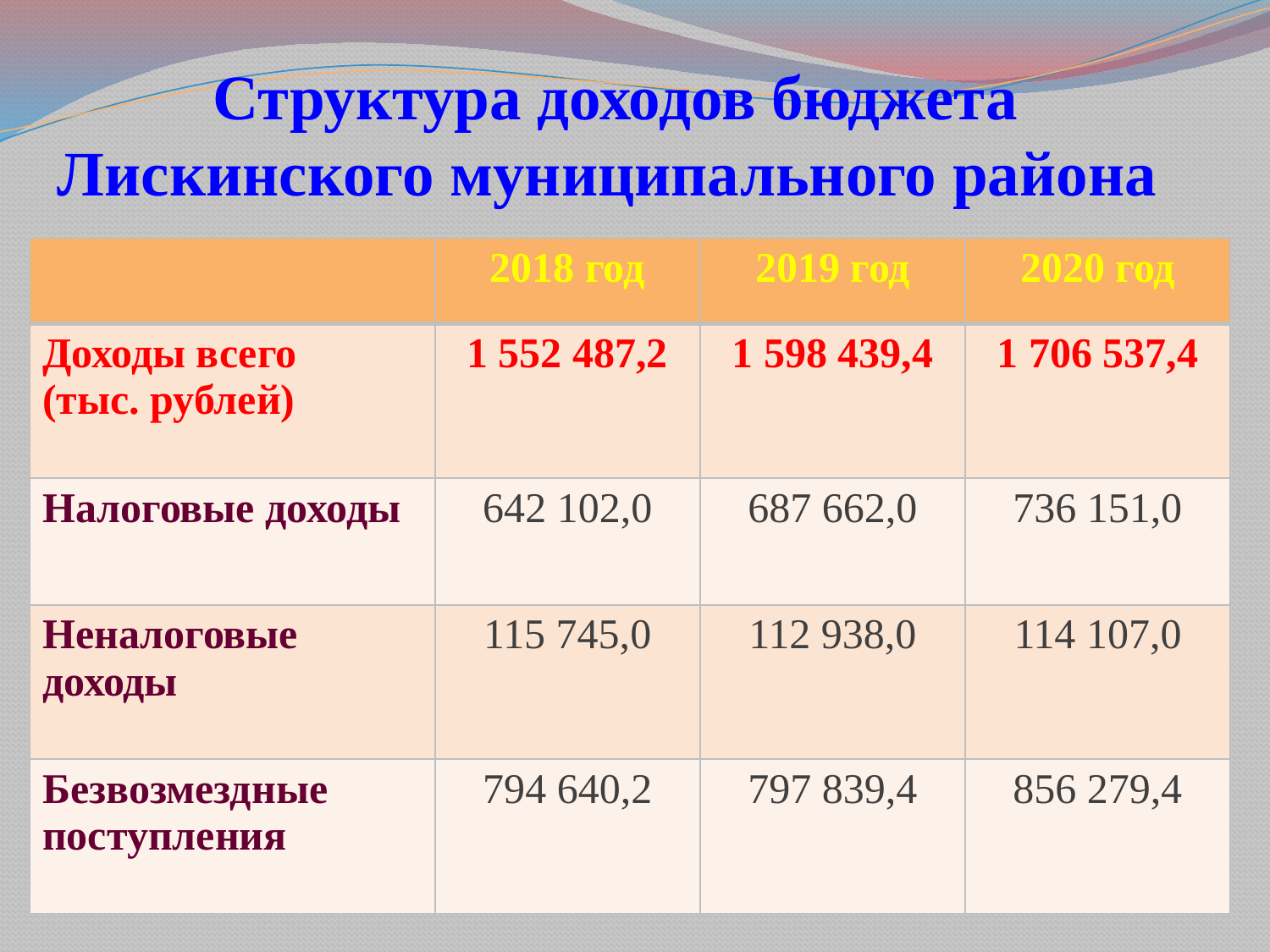

# Структура доходов бюджета Лискинского муниципального района
|  | 2018 год | 2019 год | 2020 год |
| --- | --- | --- | --- |
| Доходы всего (тыс. рублей) | 1 552 487,2 | 1 598 439,4 | 1 706 537,4 |
| Налоговые доходы | 642 102,0 | 687 662,0 | 736 151,0 |
| Неналоговые доходы | 115 745,0 | 112 938,0 | 114 107,0 |
| Безвозмездные поступления | 794 640,2 | 797 839,4 | 856 279,4 |